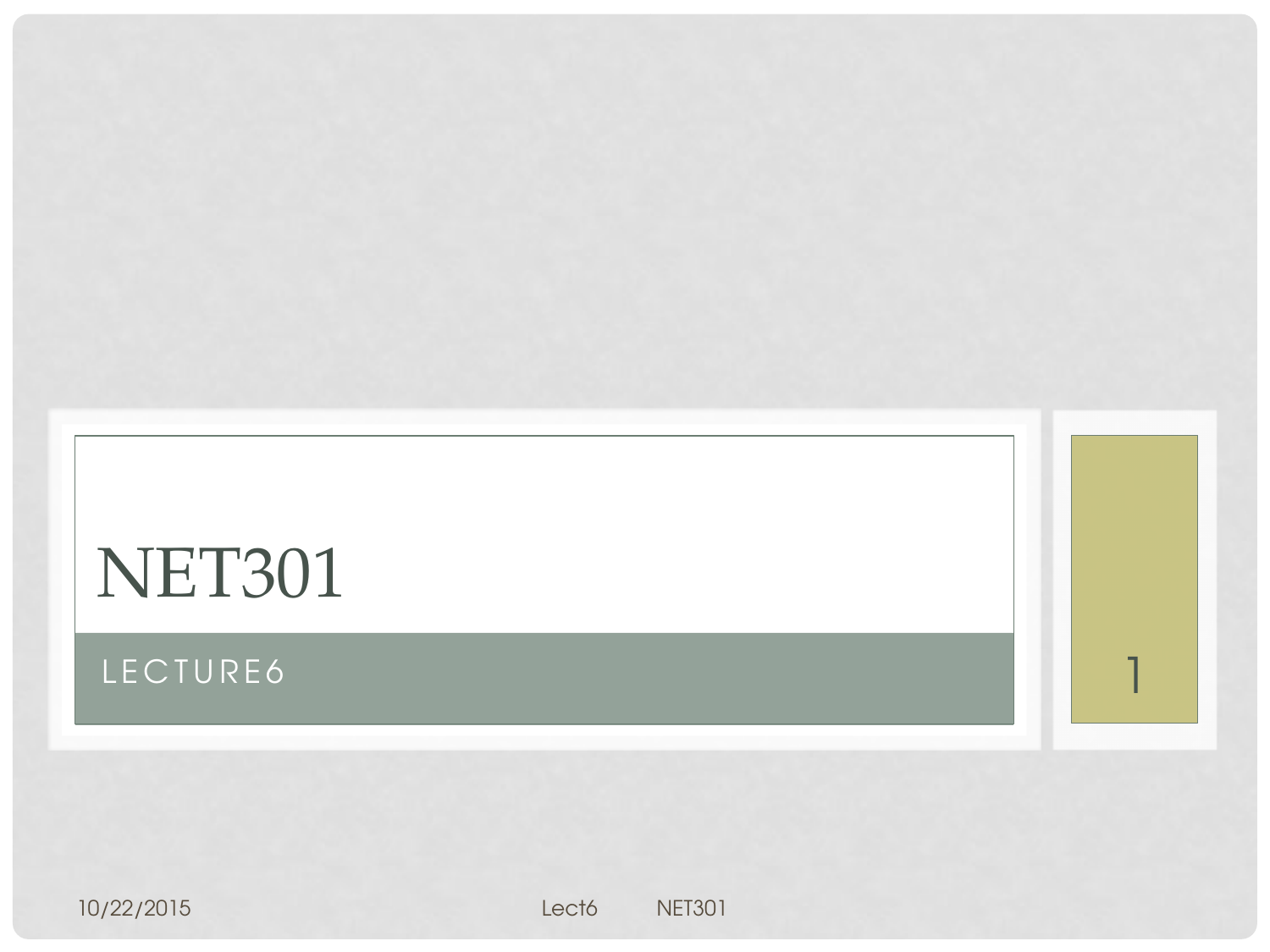

# NET301
1
Lecture6
10/22/2015
Lect6          NET301